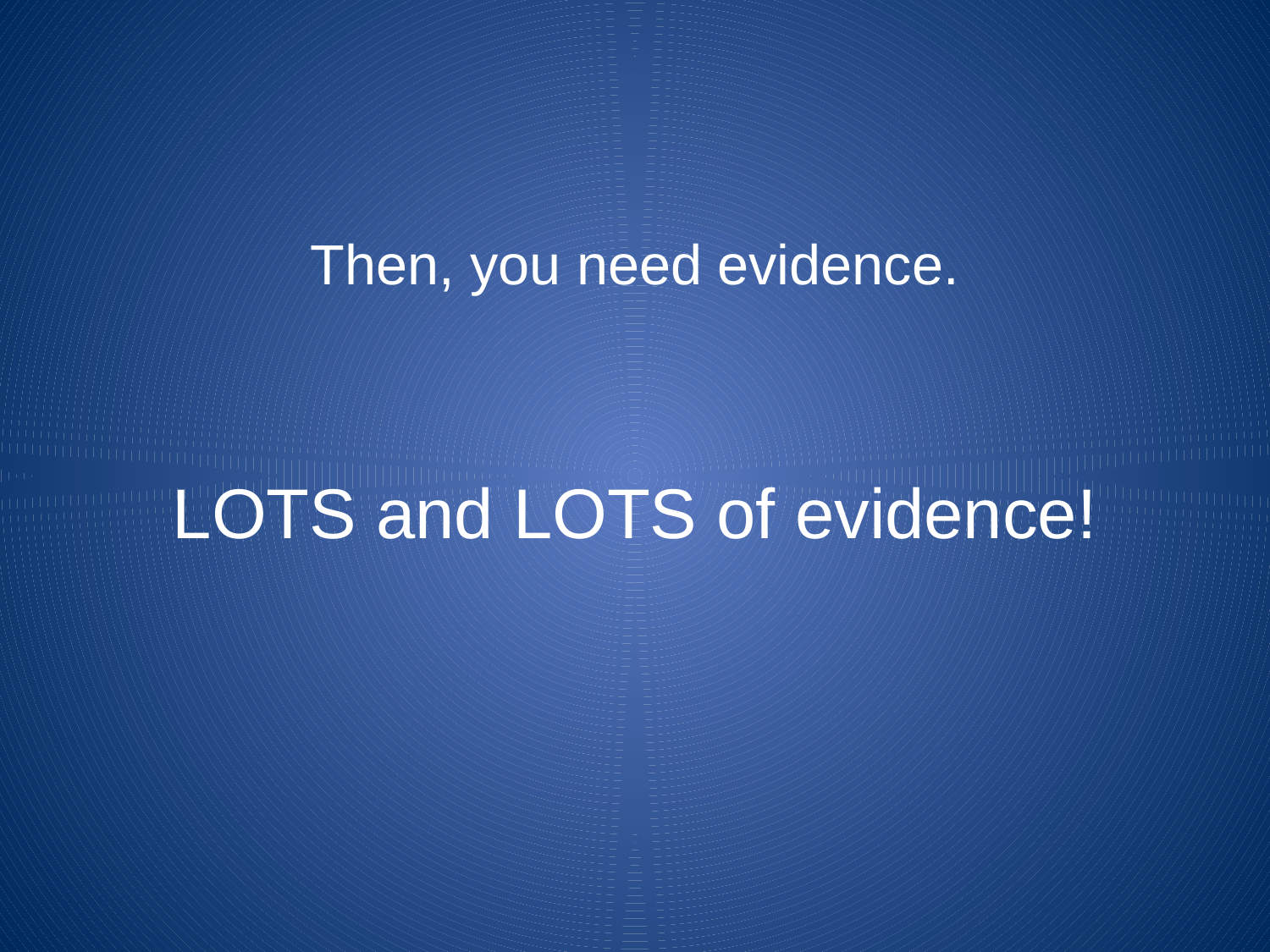

#
Then, you need evidence.

LOTS and LOTS of evidence!